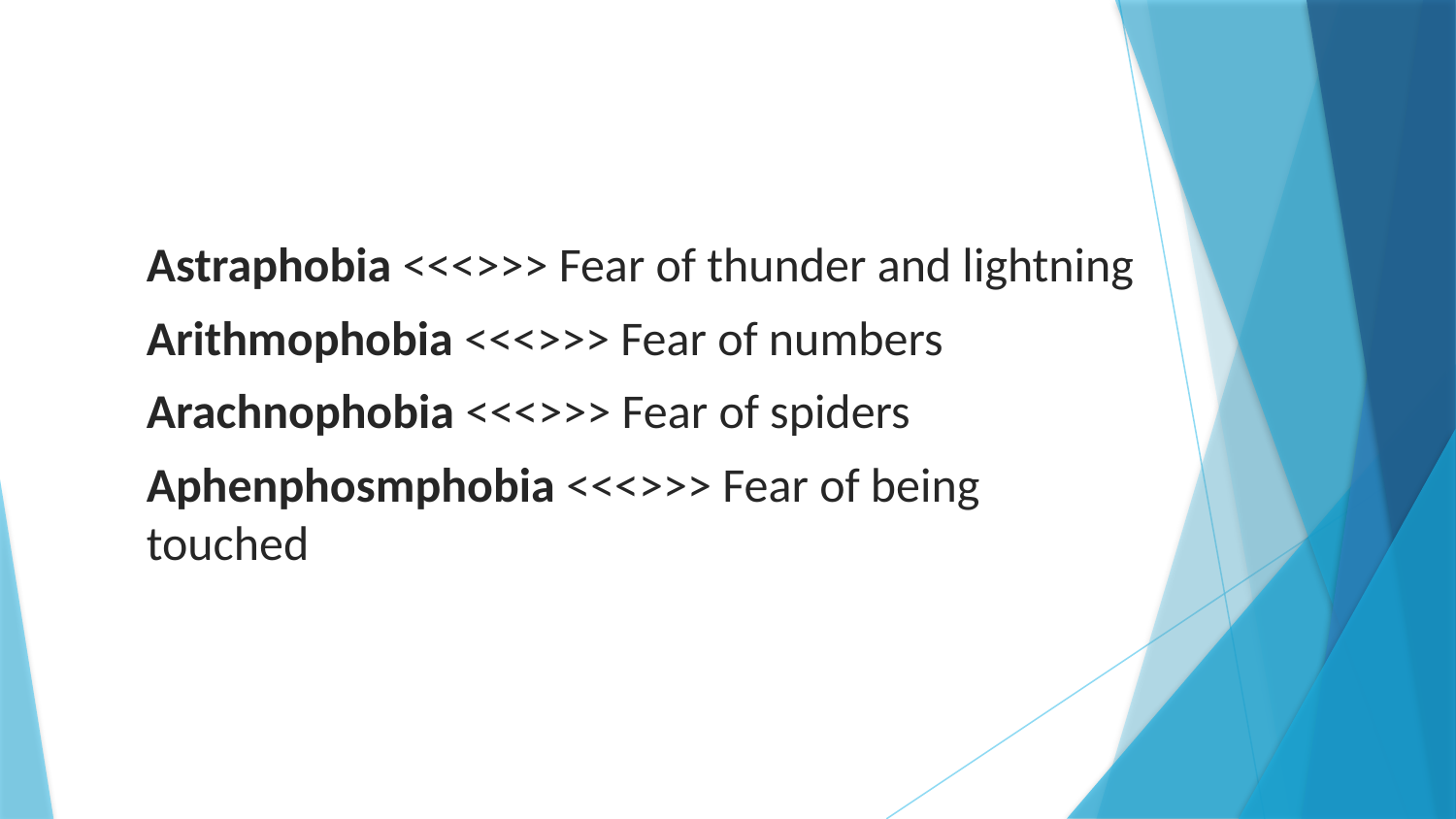

Astraphobia <<<>>> Fear of thunder and lightning
Arithmophobia <<<>>> Fear of numbers
Arachnophobia <<<>>> Fear of spiders
Aphenphosmphobia <<<>>> Fear of being touched